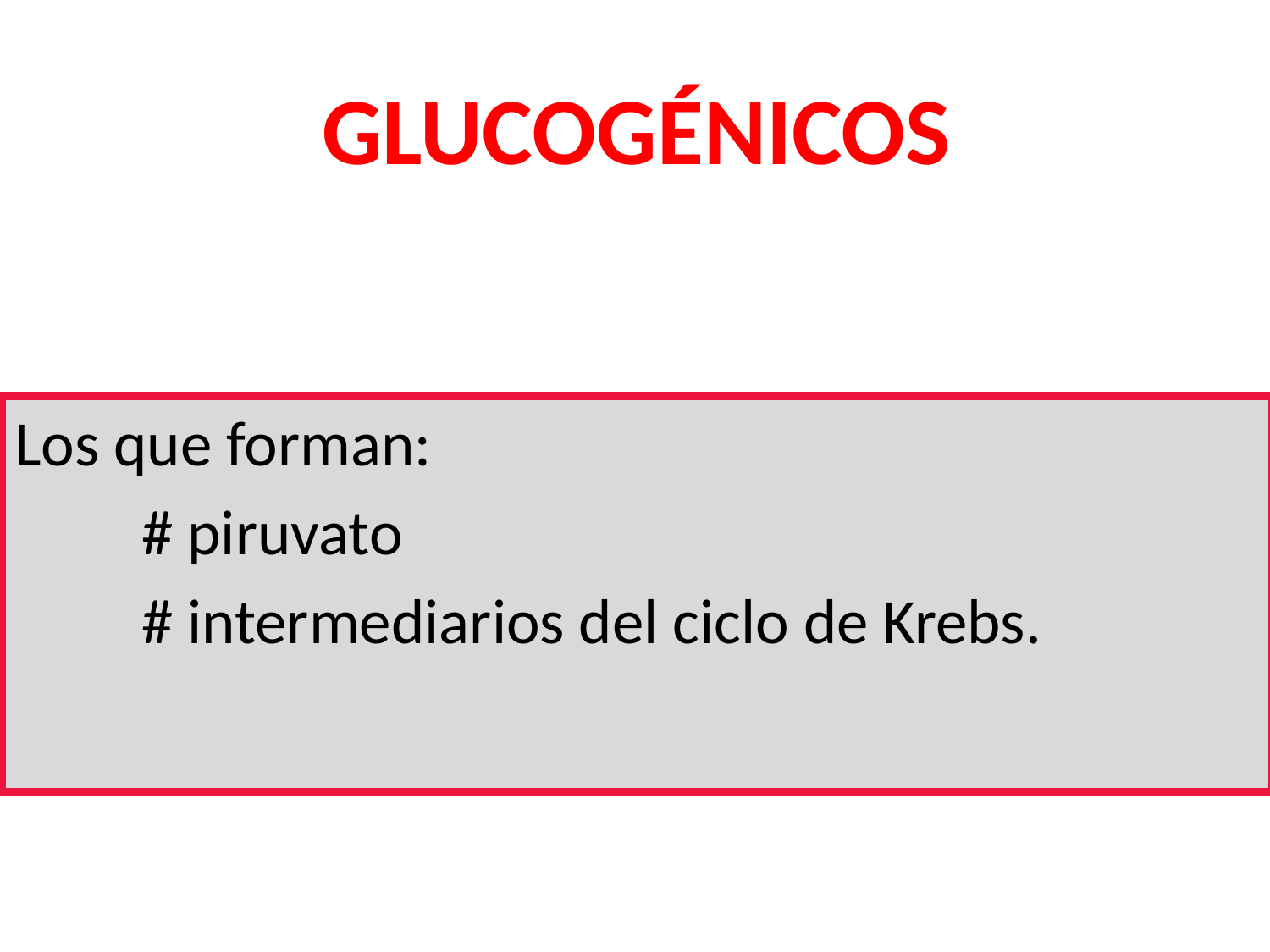

# GLUCOGÉNICOS

Los que forman:
	# piruvato
	# intermediarios del ciclo de Krebs.